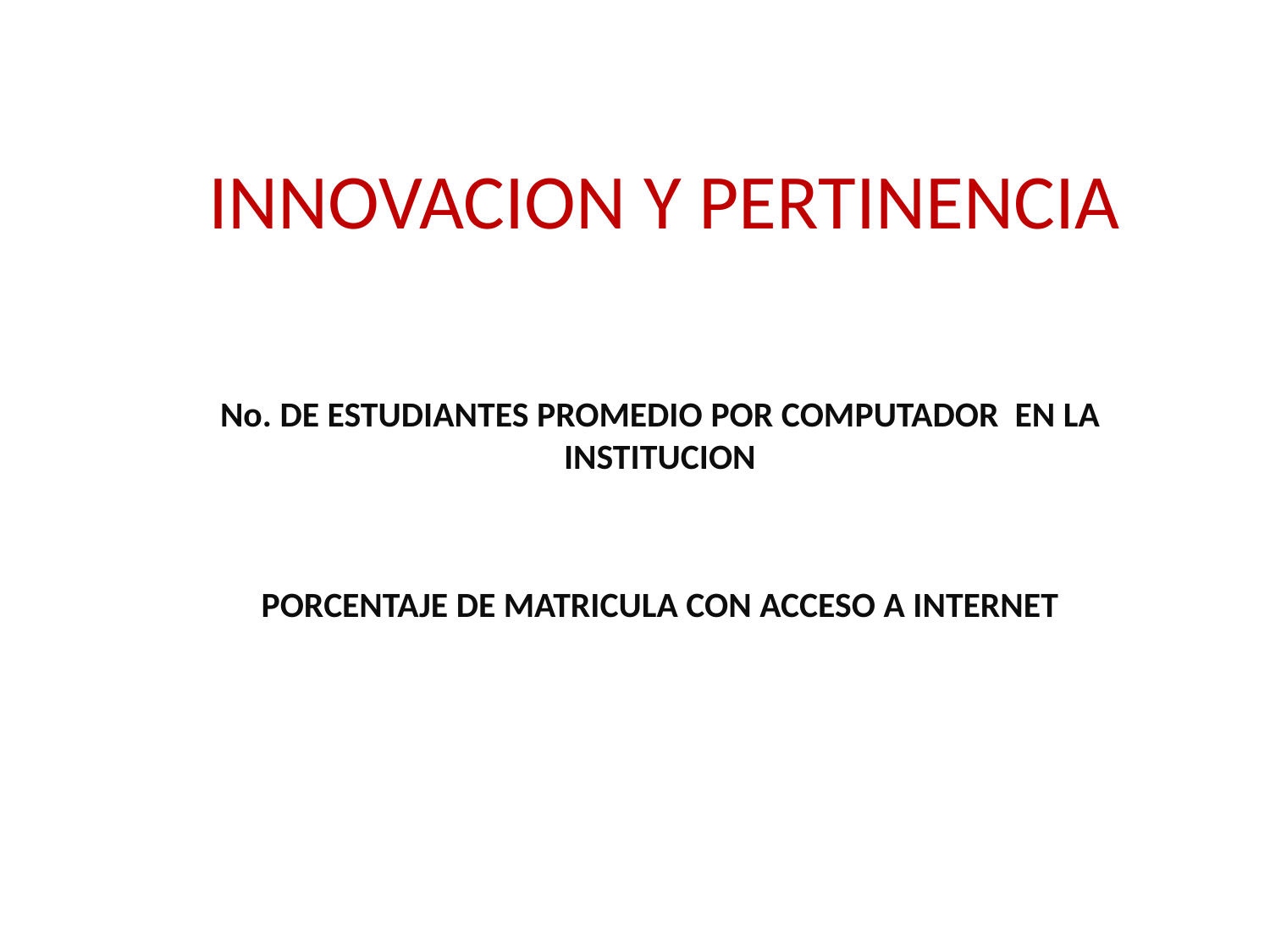

# INNOVACION Y PERTINENCIA

No. DE ESTUDIANTES PROMEDIO POR COMPUTADOR  EN LA INSTITUCION

PORCENTAJE DE MATRICULA CON ACCESO A INTERNET